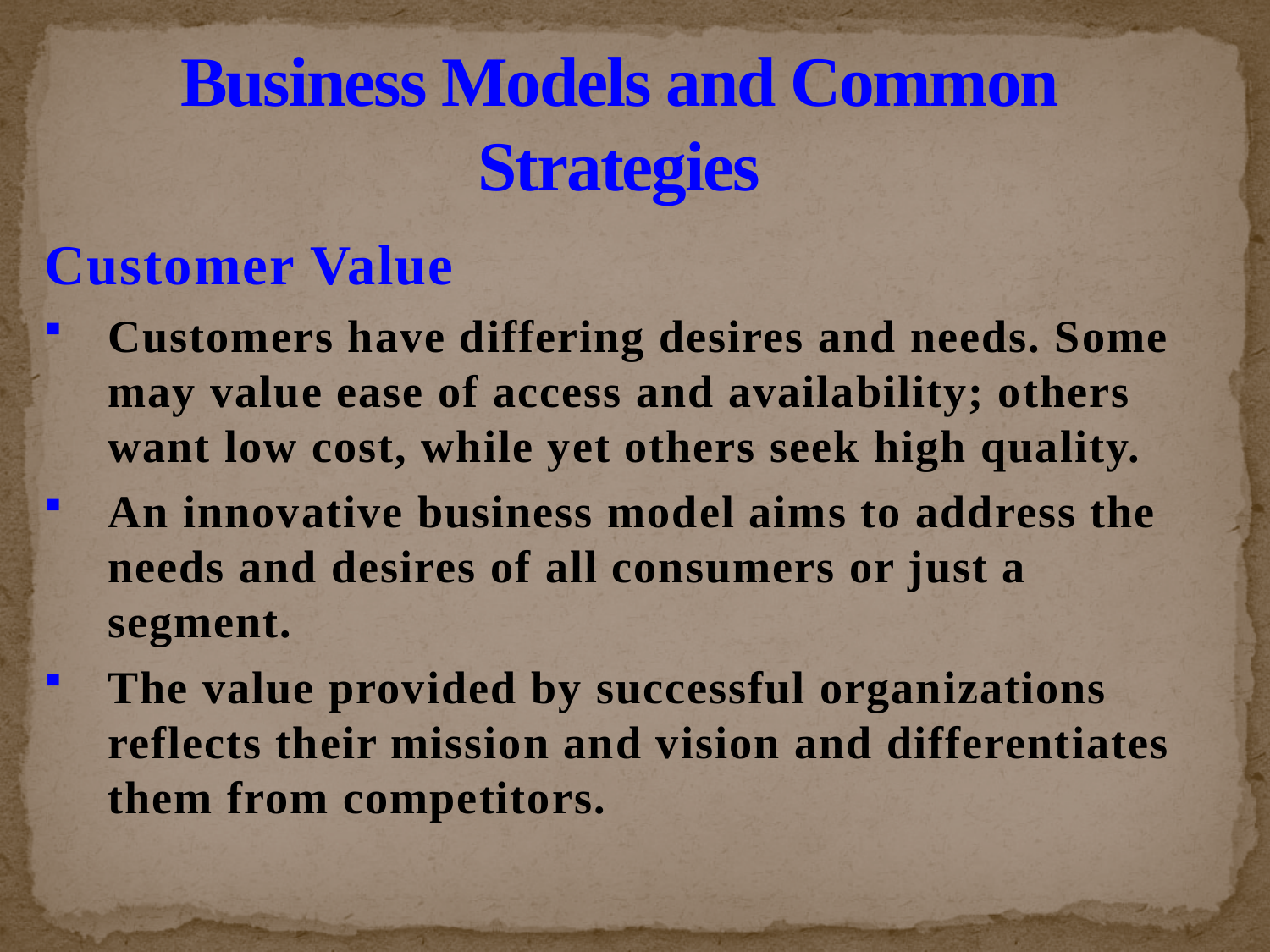

# Business Models and Common Strategies
Customer Value
Customers have differing desires and needs. Some may value ease of access and availability; others want low cost, while yet others seek high quality.
An innovative business model aims to address the needs and desires of all consumers or just a segment.
The value provided by successful organizations reflects their mission and vision and differentiates them from competitors.